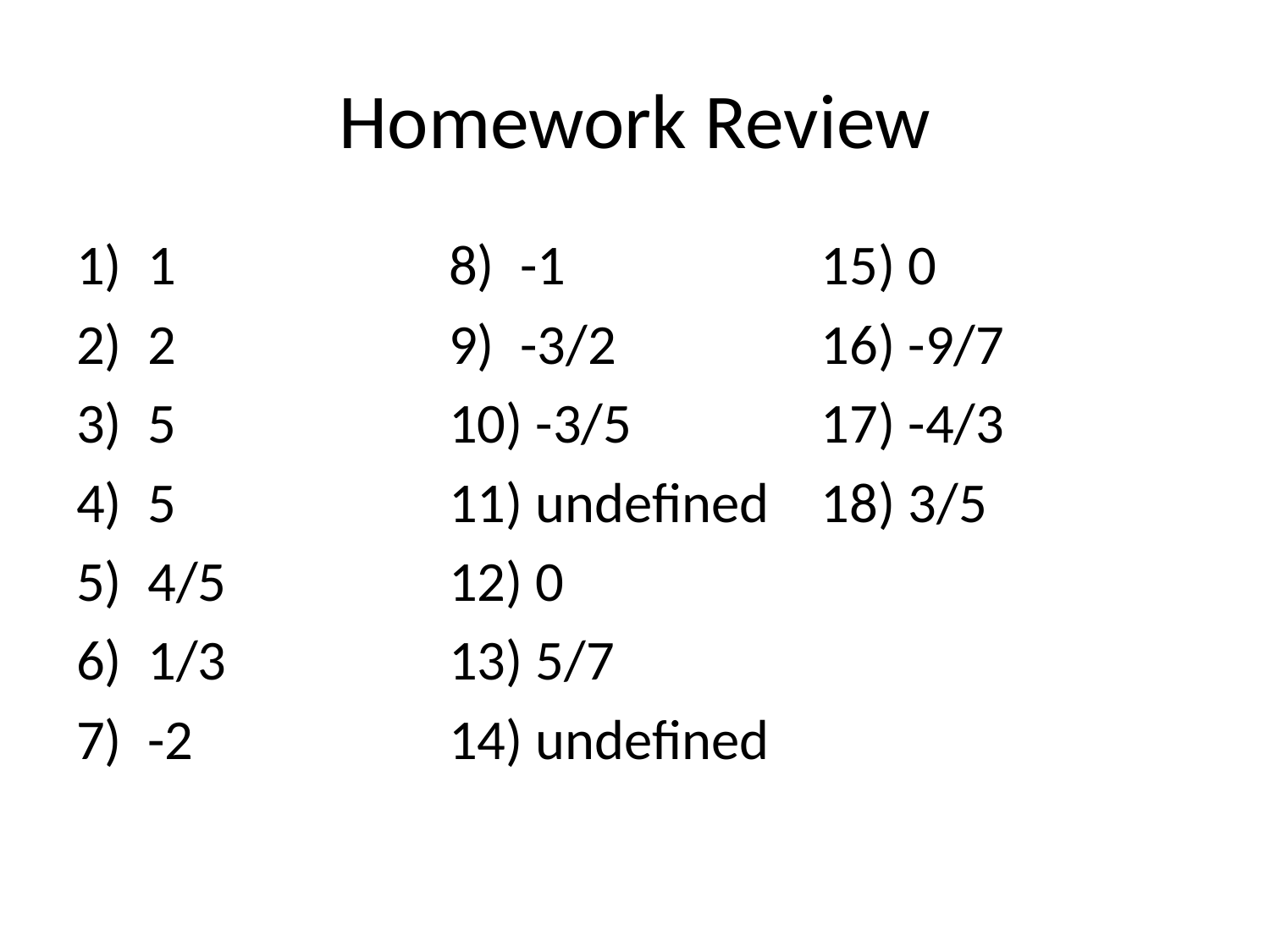

# Homework Review
1
2
5
5
4/5
1/3
-2
-1
-3/2
 -3/5
 undefined
 0
 5/7
 undefined
 0
 -9/7
 -4/3
 3/5